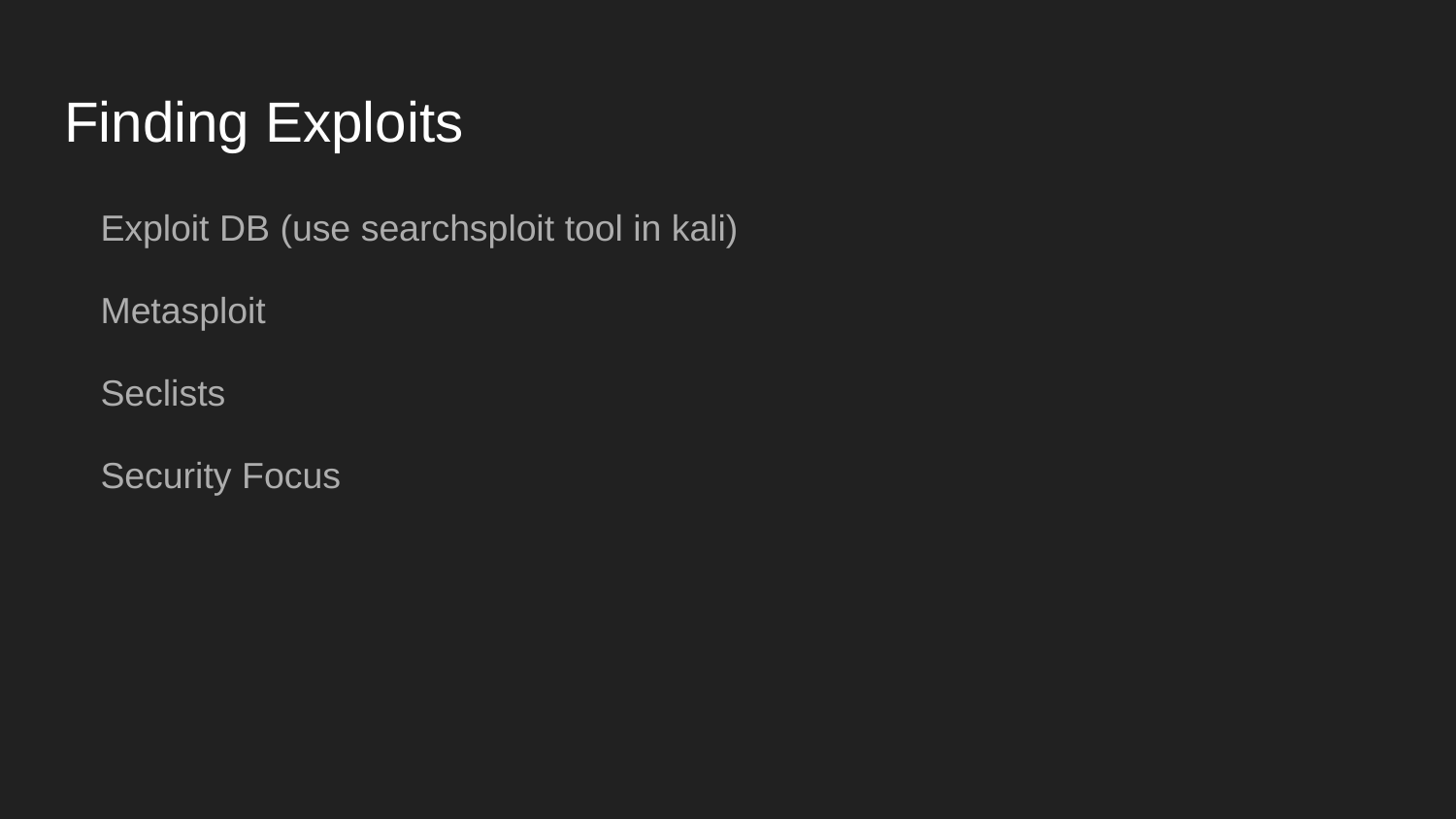

# Finding Exploits
Exploit DB (use searchsploit tool in kali)
Metasploit
Seclists
Security Focus